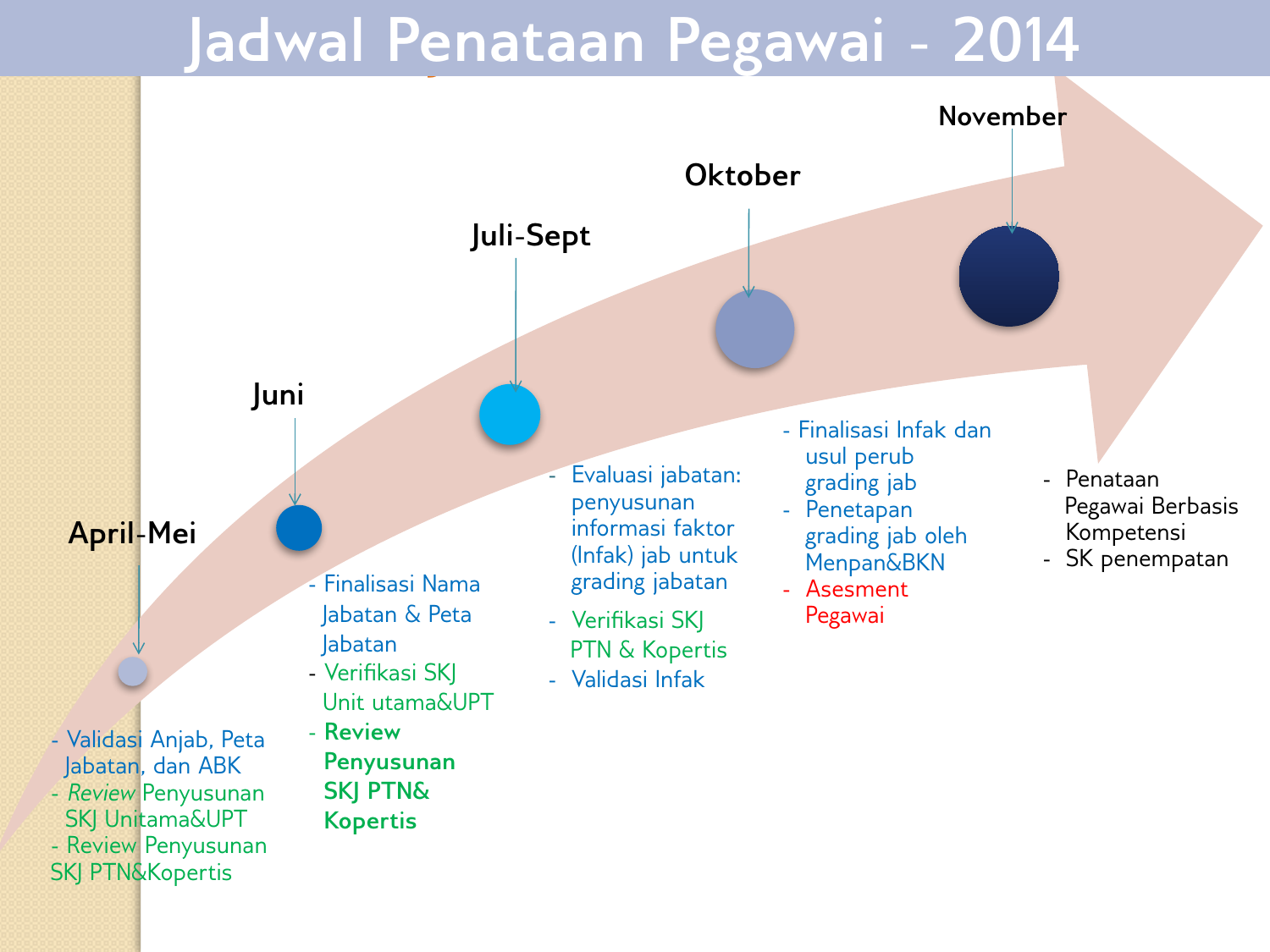

- Validasi Anjab, Peta
  Jabatan, dan ABK
- Review Penyusunan
  SKJ Unitama&UPT
- Review Penyusunan
SKJ PTN&Kopertis
- Finalisasi Nama
  Jabatan & Peta
  Jabatan
- Verifikasi SKJ
  Unit utama&UPT
- Review
  Penyusunan
  SKJ PTN&
  Kopertis

-  Evaluasi jabatan: penyusunan informasi faktor (Infak) jab untuk grading jabatan
-  Verifikasi SKJ
   PTN & Kopertis
-  Validasi Infak
- Finalisasi Infak dan usul perub grading jab
-  Penetapan     grading jab oleh Menpan&BKN
-  Asesment
Pegawai

-  Penataan
   Pegawai Berbasis Kompetensi
-  SK penempatan

Jadwal Penataan Pegawai - 2014
Jadwal Pelatihan
November
Oktober
Juli-Sept
Juni
April-Mei